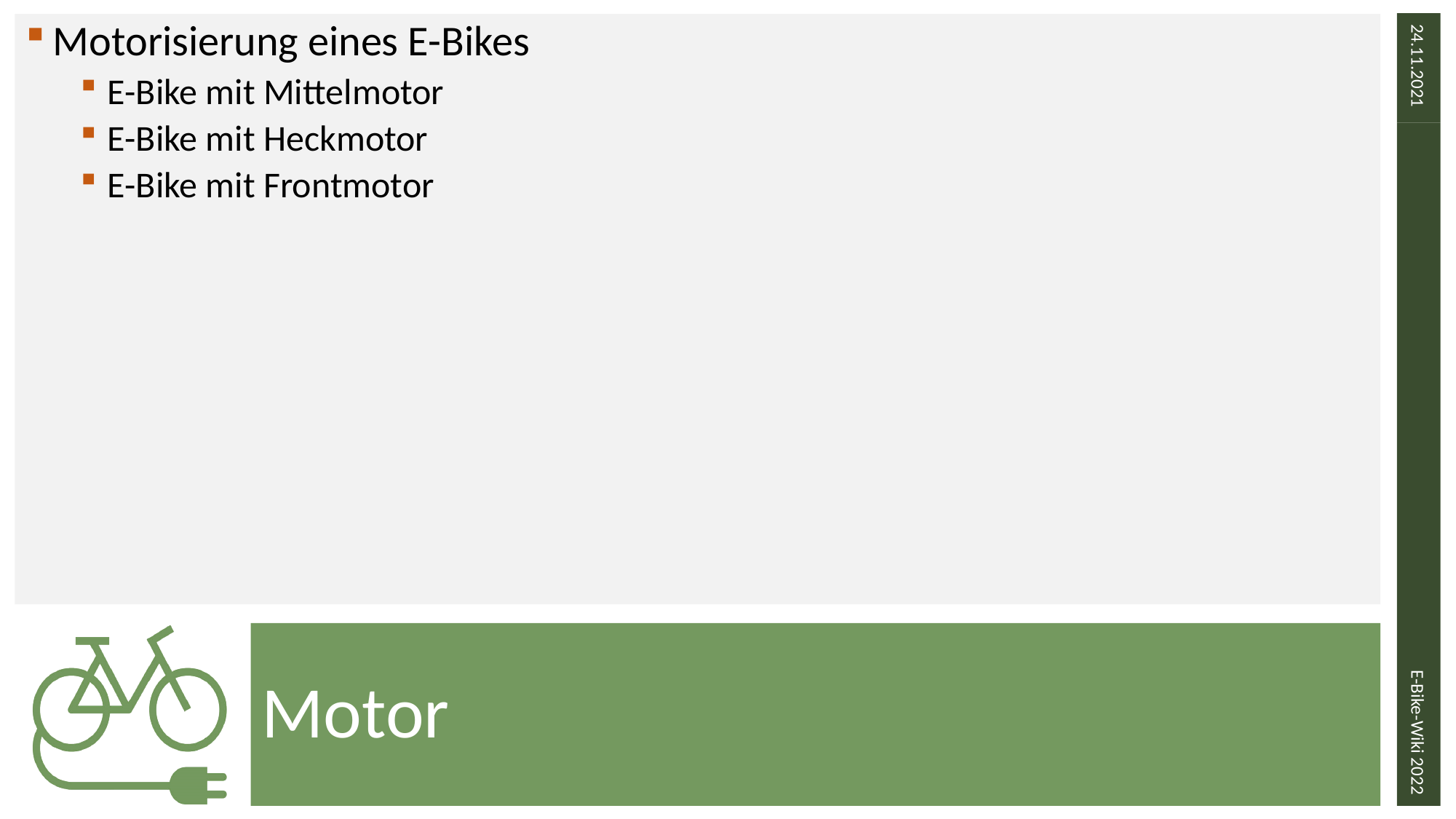

Motorisierung eines E-Bikes
E-Bike mit Mittelmotor
E-Bike mit Heckmotor
E-Bike mit Frontmotor
24.11.2021
E-Bike-Wiki 2022
# Motor